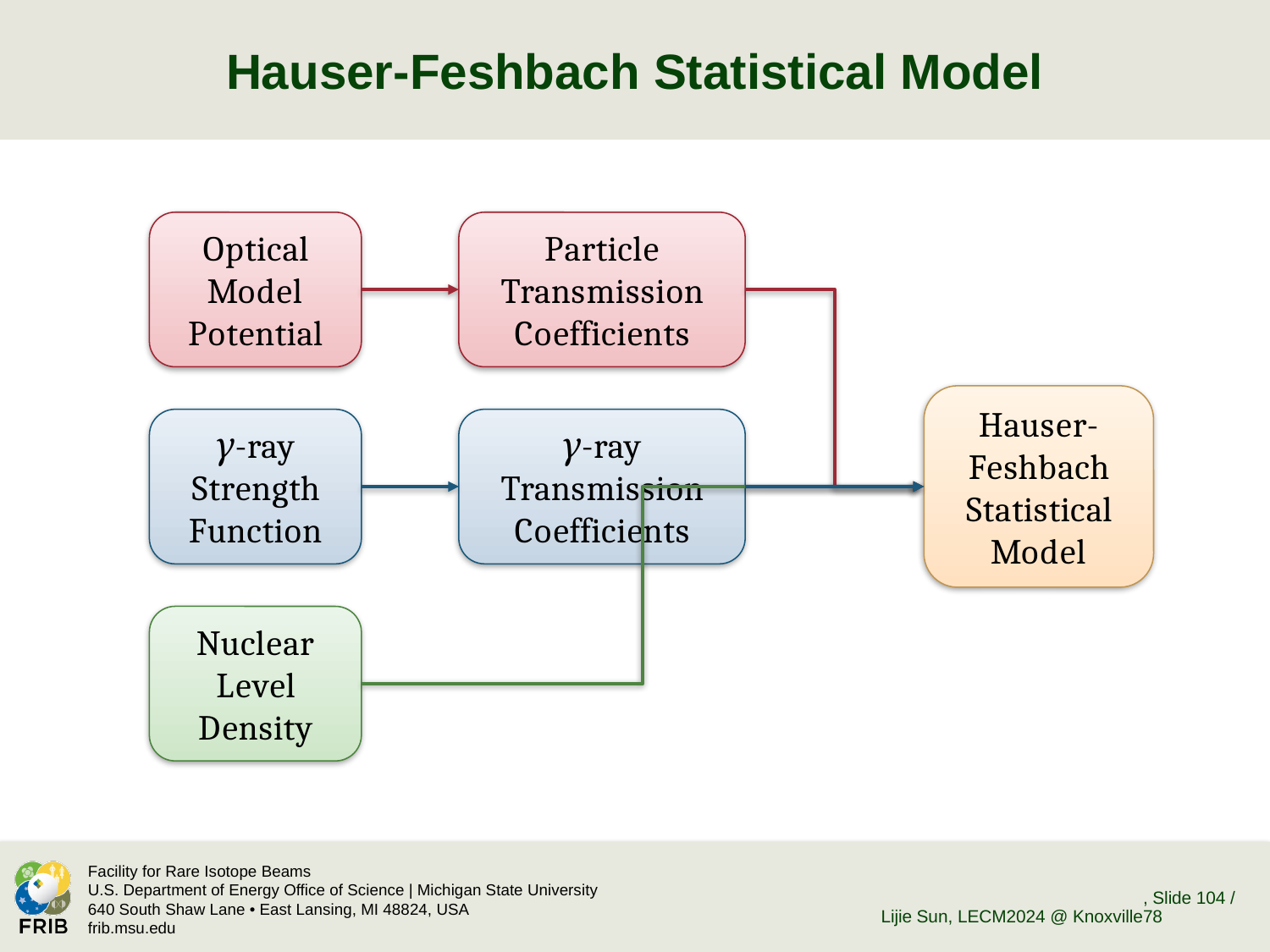

# Hauser-Feshbach Statistical Model
Optical Model Potential
Particle Transmission Coefficients
Hauser-Feshbach Statistical Model
γ-ray Strength Function
γ-ray Transmission Coefficients
Nuclear Level Density
Lijie Sun, LECM2024 @ Knoxville
, Slide 104 / 78